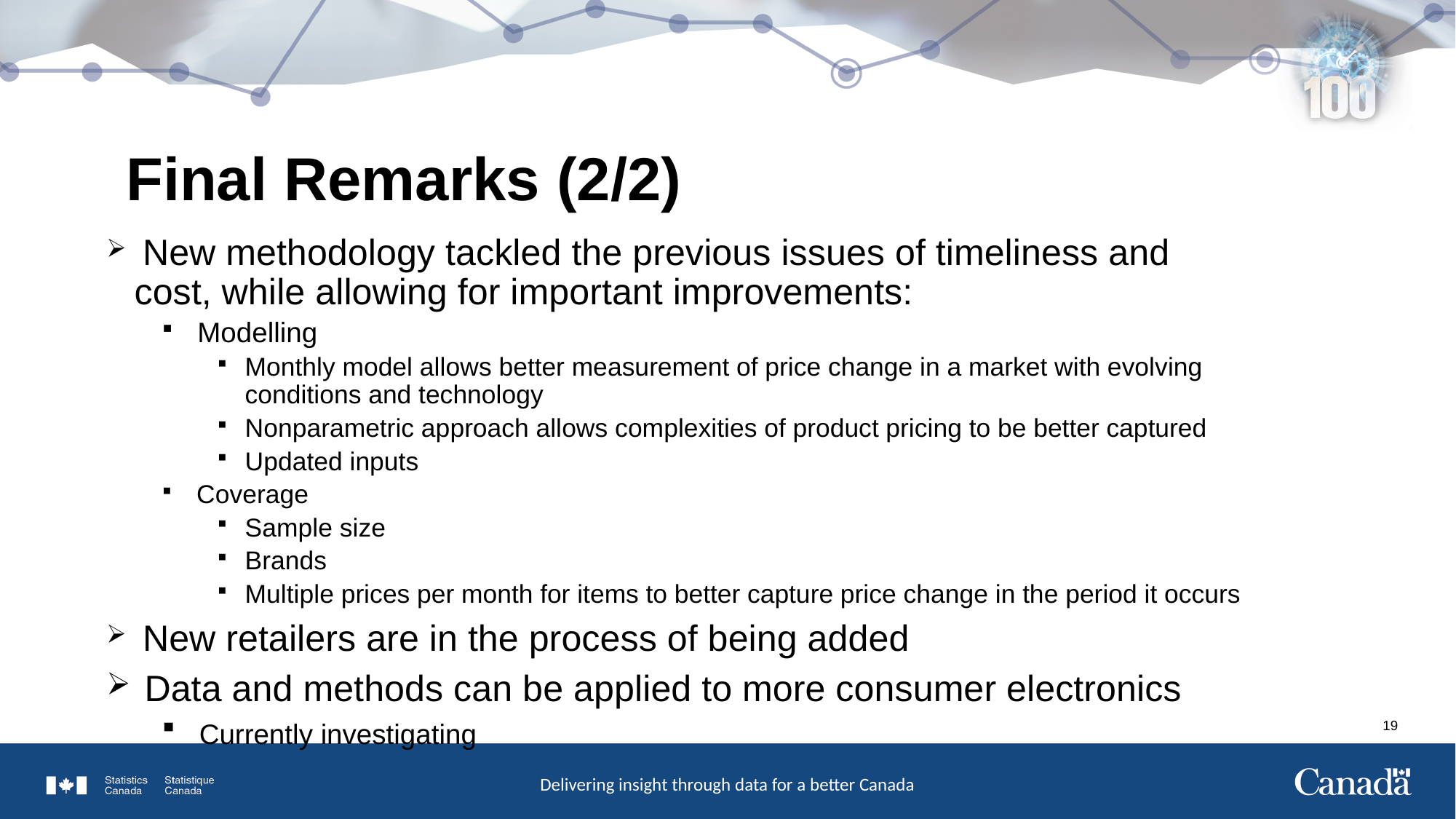

Final Remarks (2/2)
 New methodology tackled the previous issues of timeliness and cost, while allowing for important improvements:
 Modelling
Monthly model allows better measurement of price change in a market with evolving conditions and technology
Nonparametric approach allows complexities of product pricing to be better captured
Updated inputs
 Coverage
Sample size
Brands
Multiple prices per month for items to better capture price change in the period it occurs
 New retailers are in the process of being added
 Data and methods can be applied to more consumer electronics
 Currently investigating
19